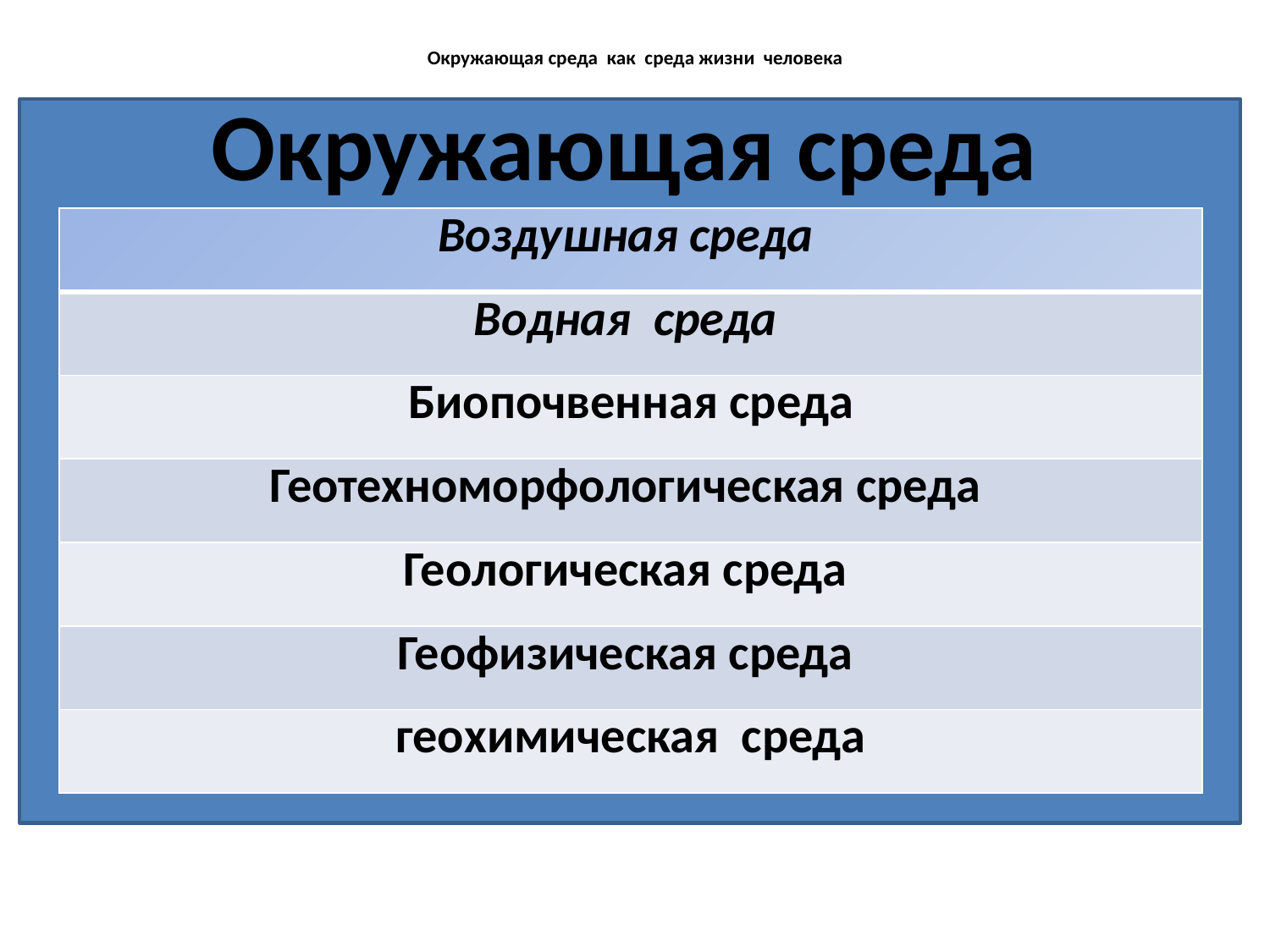

# Окружающая среда  как  среда жизни  человека
Окружающая среда

| Воздушная среда |
| --- |
| Водная среда |
| Биопочвенная среда |
| Геотехноморфологическая среда |
| Геологическая среда |
| Геофизическая среда |
| геохимическая среда |